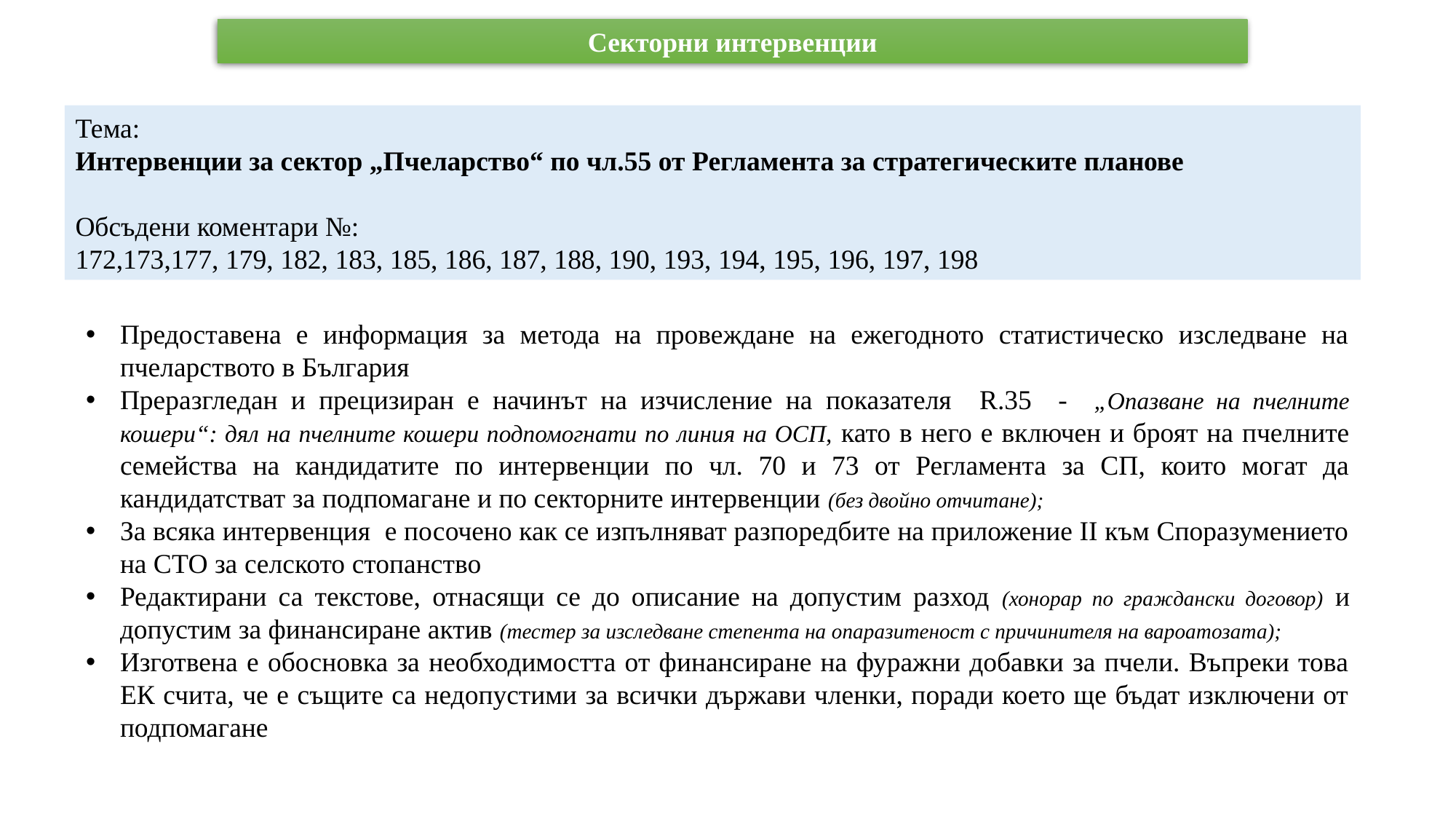

Секторни интервенции
Тема:
Интервенции за сектор „Пчеларство“ по чл.55 от Регламента за стратегическите планове

Обсъдени коментари №:
172,173,177, 179, 182, 183, 185, 186, 187, 188, 190, 193, 194, 195, 196, 197, 198
Предоставена е информация за метода на провеждане на ежегодното статистическо изследване на пчеларството в България
Преразгледан и прецизиран е начинът на изчисление на показателя  R.35  -  „Опазване на пчелните кошери“: дял на пчелните кошери подпомогнати по линия на ОСП, като в него е включен и броят на пчелните семейства на кандидатите по интервенции по чл. 70 и 73 от Регламента за СП, които могат да кандидатстват за подпомагане и по секторните интервенции (без двойно отчитане);
За всяка интервенция  е посочено как се изпълняват разпоредбите на приложение II към Споразумението на СТО за селското стопанство
Редактирани са текстове, отнасящи се до описание на допустим разход (хонорар по граждански договор) и допустим за финансиране актив (тестер за изследване степента на опаразитеност с причинителя на вароатозата);
Изготвена е обосновка за необходимостта от финансиране на фуражни добавки за пчели. Въпреки това ЕК счита, че е същите са недопустими за всички държави членки, поради което ще бъдат изключени от подпомагане